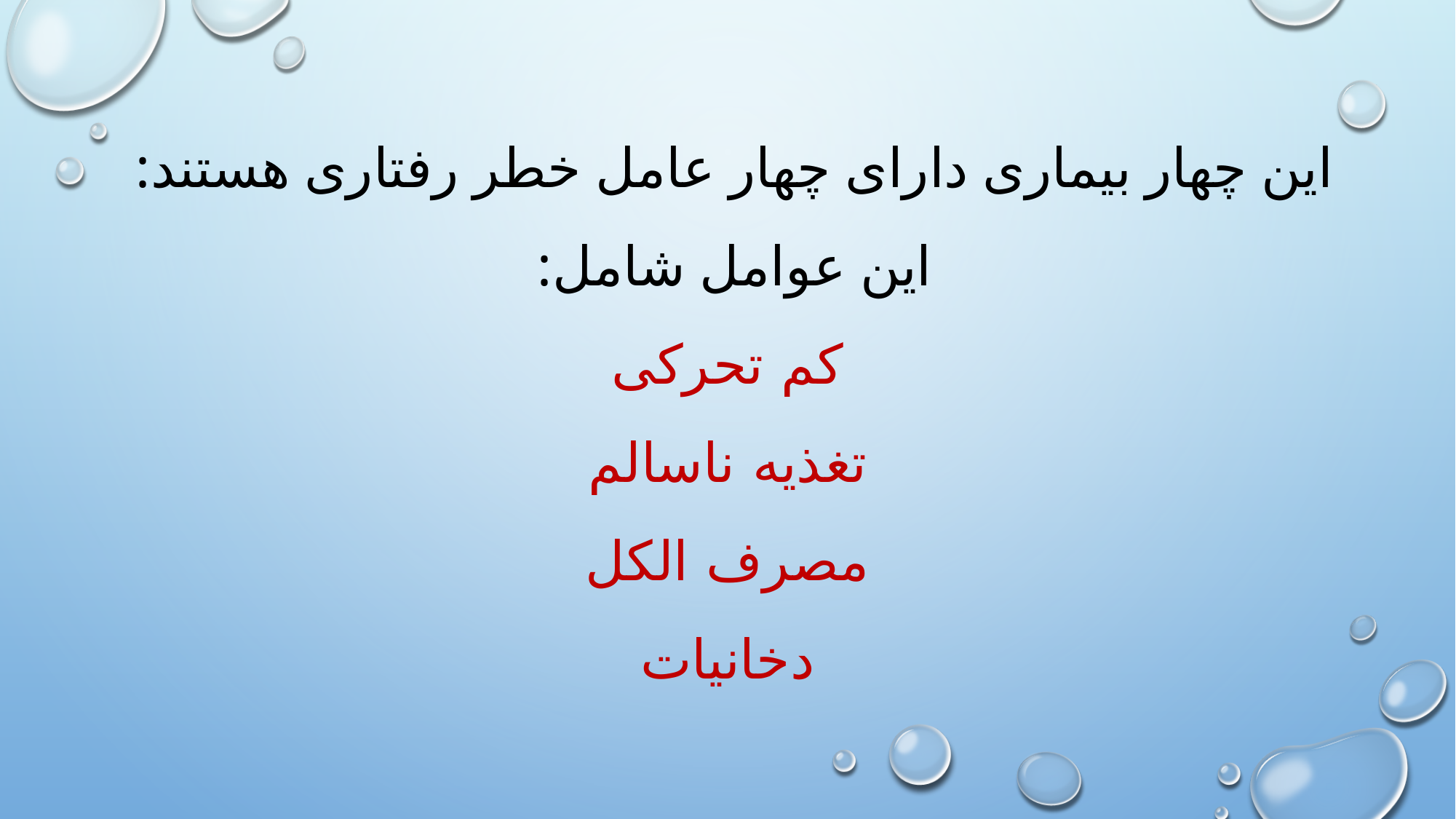

# این چهار بیماری دارای چهار عامل خطر رفتاری هستند: این عوامل شامل: کم تحرکی تغذیه ناسالم مصرف الکل دخانیات